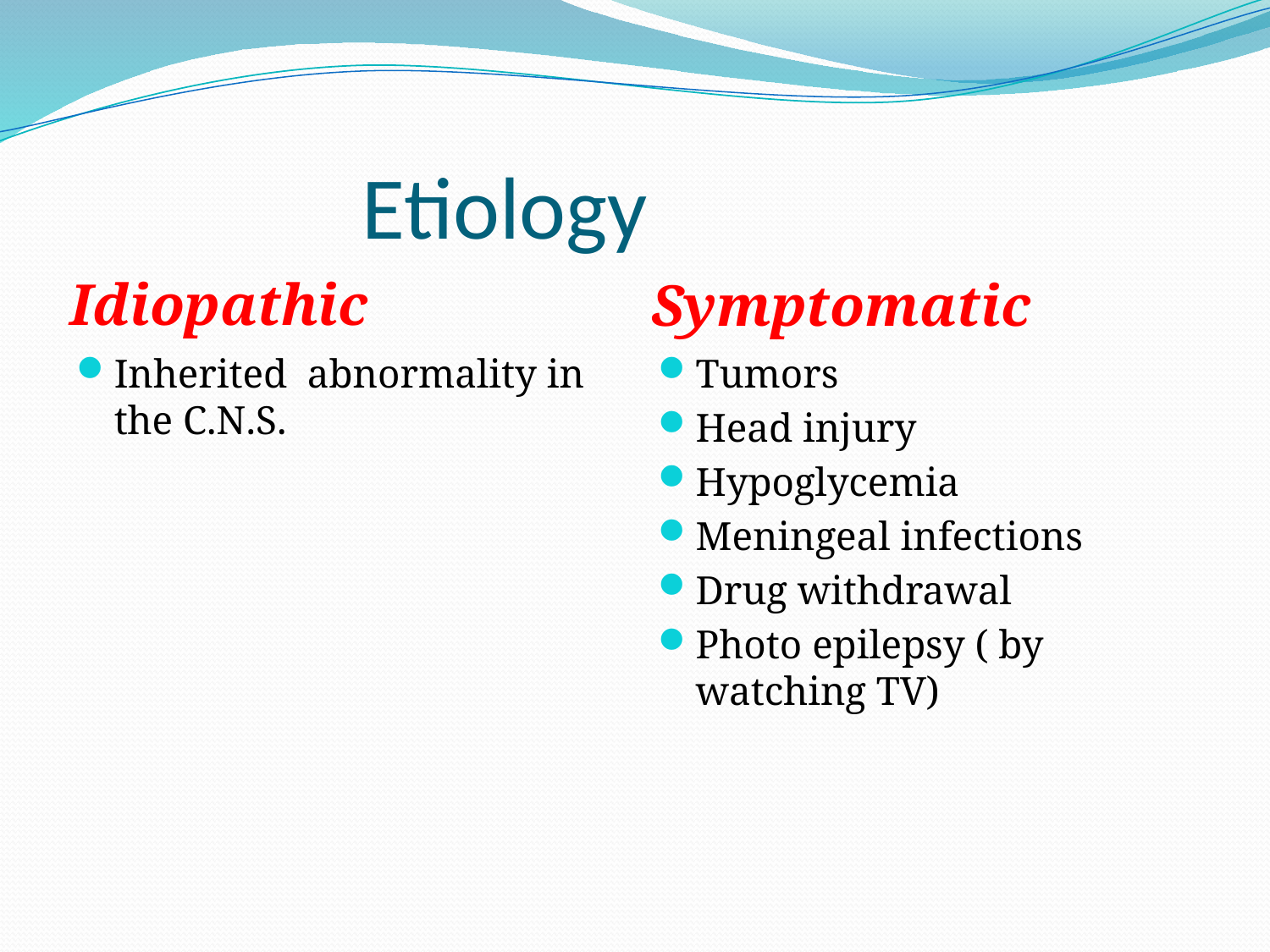

# Etiology
Idiopathic
Symptomatic
Inherited  abnormality in the C.N.S.

Tumors
Head injury
Hypoglycemia
Meningeal infections
Drug withdrawal
Photo epilepsy ( by watching TV)